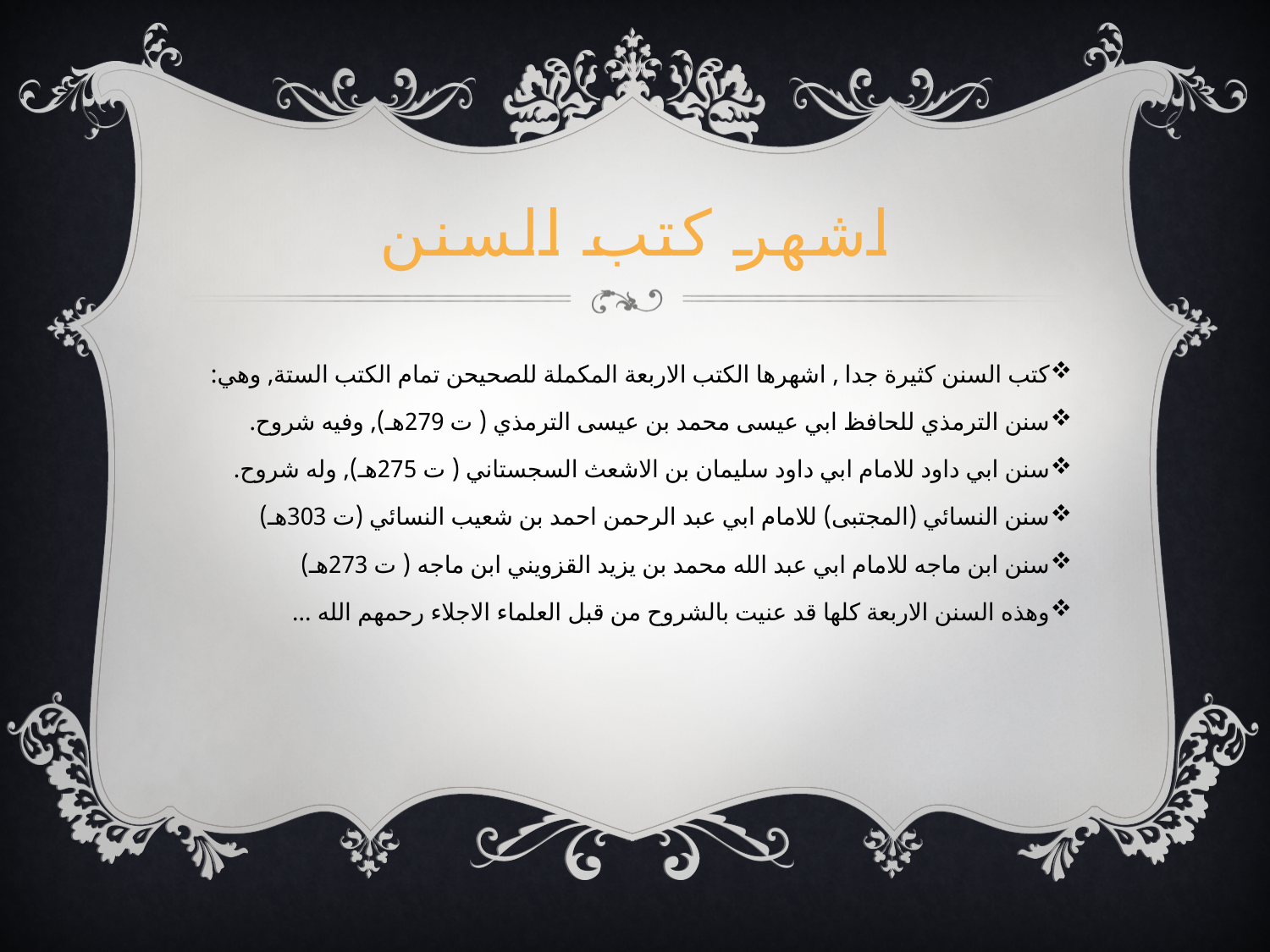

# اشهر كتب السنن
كتب السنن كثيرة جدا , اشهرها الكتب الاربعة المكملة للصحيحن تمام الكتب الستة, وهي:
سنن الترمذي للحافظ ابي عيسى محمد بن عيسى الترمذي ( ت 279هـ), وفيه شروح.
سنن ابي داود للامام ابي داود سليمان بن الاشعث السجستاني ( ت 275هـ), وله شروح.
سنن النسائي (المجتبى) للامام ابي عبد الرحمن احمد بن شعيب النسائي (ت 303هـ)
سنن ابن ماجه للامام ابي عبد الله محمد بن يزيد القزويني ابن ماجه ( ت 273هـ)
وهذه السنن الاربعة كلها قد عنيت بالشروح من قبل العلماء الاجلاء رحمهم الله ...